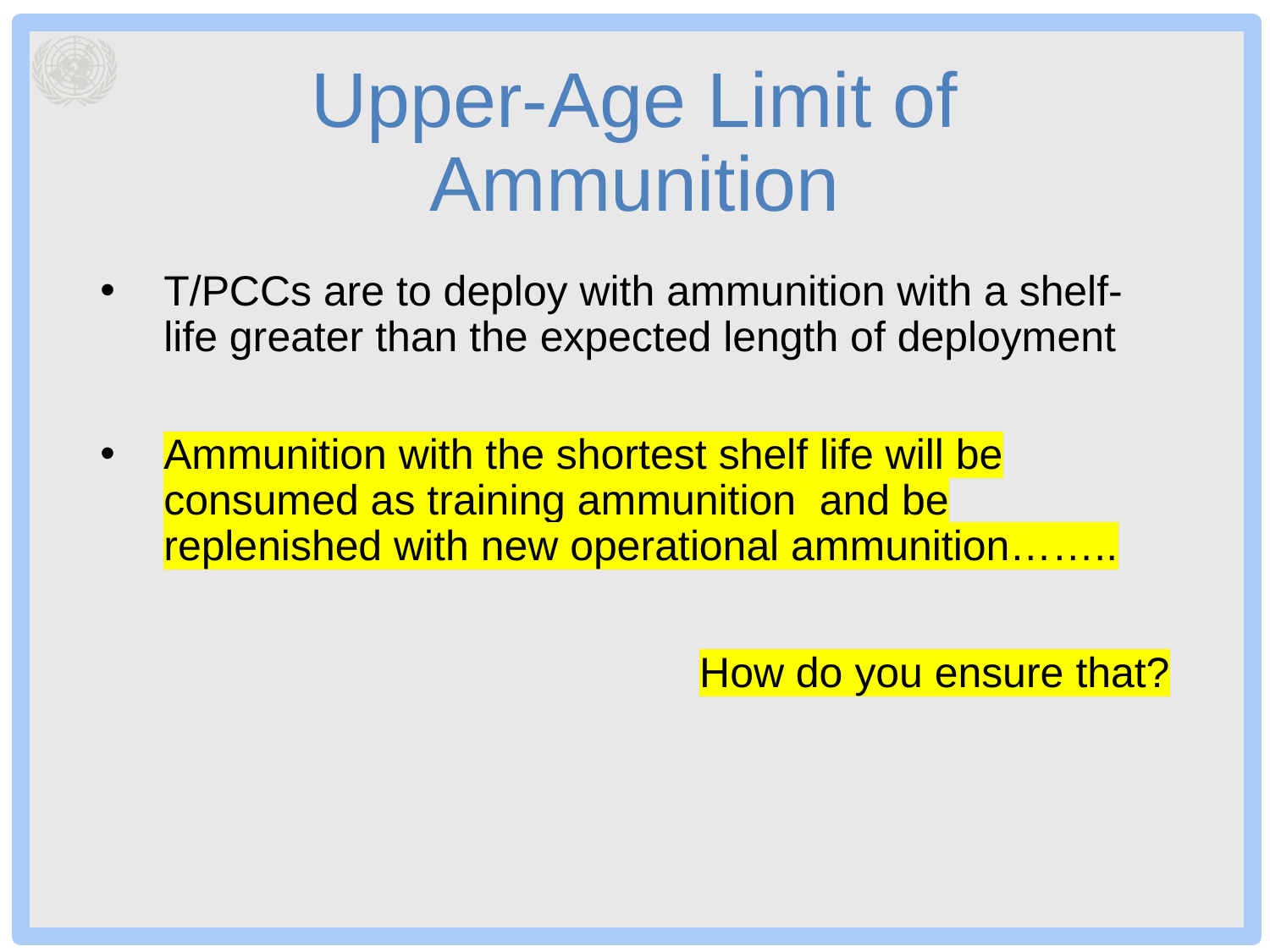

# Upper-Age Limit of Ammunition
T/PCCs are to deploy with ammunition with a shelf-life greater than the expected length of deployment

Ammunition with the shortest shelf life will be consumed as training ammunition  and be replenished with new operational ammunition……..

How do you ensure that?